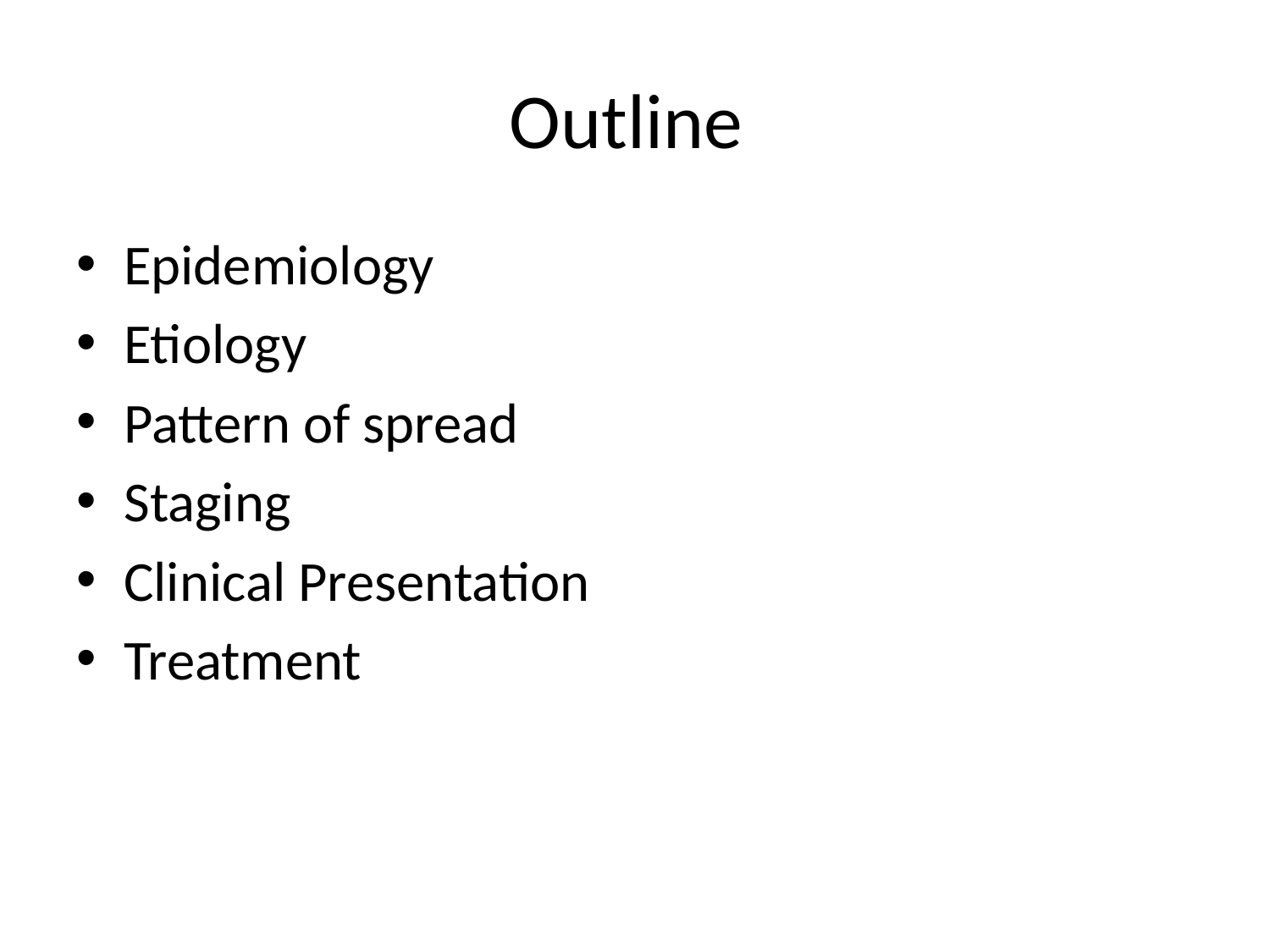

# Outline
Epidemiology
Etiology
Pattern of spread
Staging
Clinical Presentation
Treatment